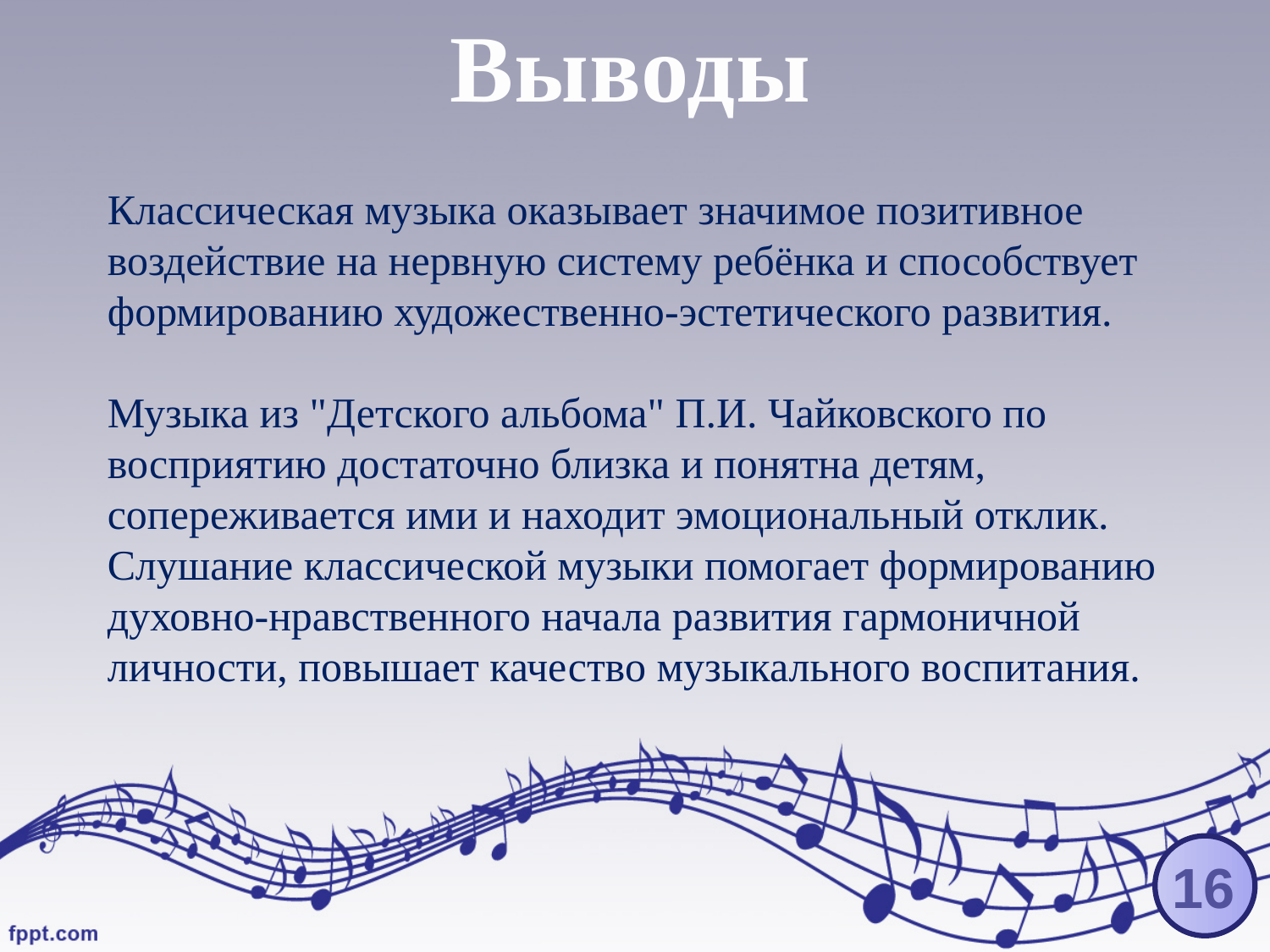

Выводы

Классическая музыка оказывает значимое позитивное воздействие на нервную систему ребёнка и способствует формированию художественно-эстетического развития.

Музыка из "Детского альбома" П.И. Чайковского по восприятию достаточно близка и понятна детям, сопереживается ими и находит эмоциональный отклик. Слушание классической музыки помогает формированию духовно-нравственного начала развития гармоничной личности, повышает качество музыкального воспитания.

16